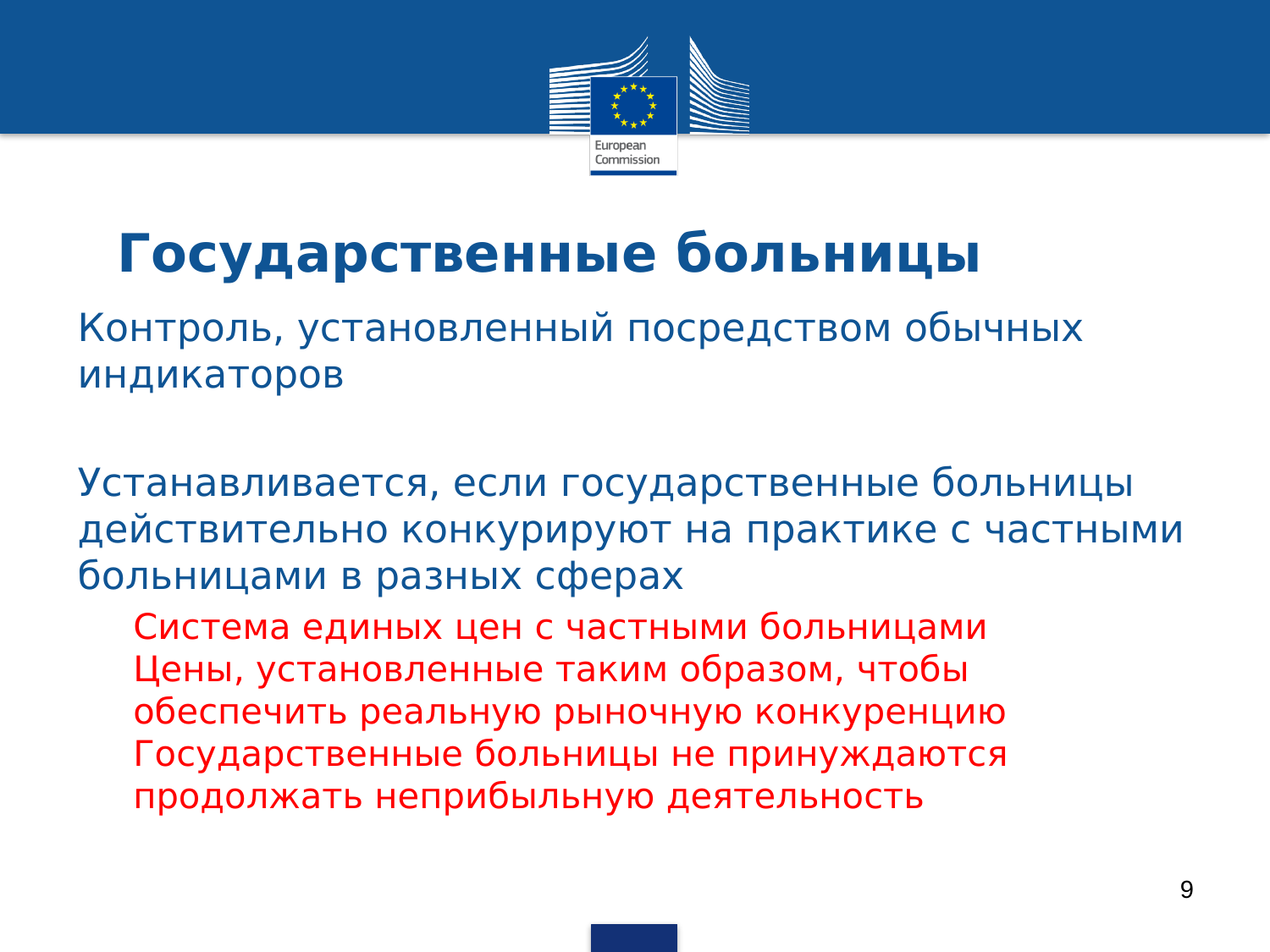

# Государственные больницы
Контроль, установленный посредством обычных индикаторов

Устанавливается, если государственные больницы действительно конкурируют на практике с частными больницами в разных сферах
Система единых цен с частными больницами
Цены, установленные таким образом, чтобы обеспечить реальную рыночную конкуренцию
Государственные больницы не принуждаются продолжать неприбыльную деятельность
9